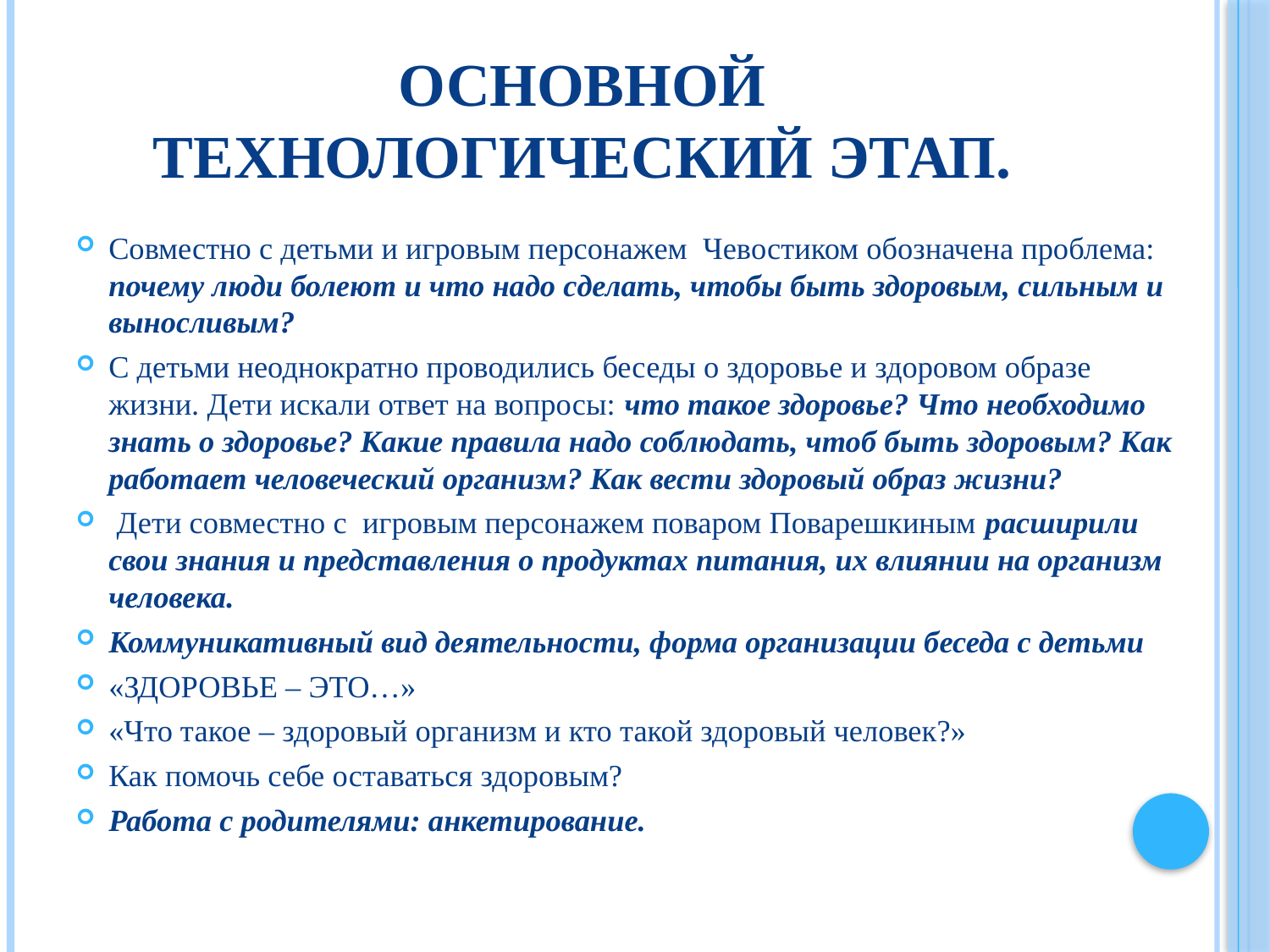

# Основной технологический этап.
Совместно с детьми и игровым персонажем  Чевостиком обозначена проблема: почему люди болеют и что надо сделать, чтобы быть здоровым, сильным и выносливым?
С детьми неоднократно проводились беседы о здоровье и здоровом образе жизни. Дети искали ответ на вопросы: что такое здоровье? Что необходимо знать о здоровье? Какие правила надо соблюдать, чтоб быть здоровым? Как работает человеческий организм? Как вести здоровый образ жизни?
 Дети совместно с  игровым персонажем поваром Поварешкиным расширили свои знания и представления о продуктах питания, их влиянии на организм человека.
Коммуникативный вид деятельности, форма организации беседа с детьми
«ЗДОРОВЬЕ – ЭТО…»
«Что такое – здоровый организм и кто такой здоровый человек?»
Как помочь себе оставаться здоровым?
Работа с родителями: анкетирование.